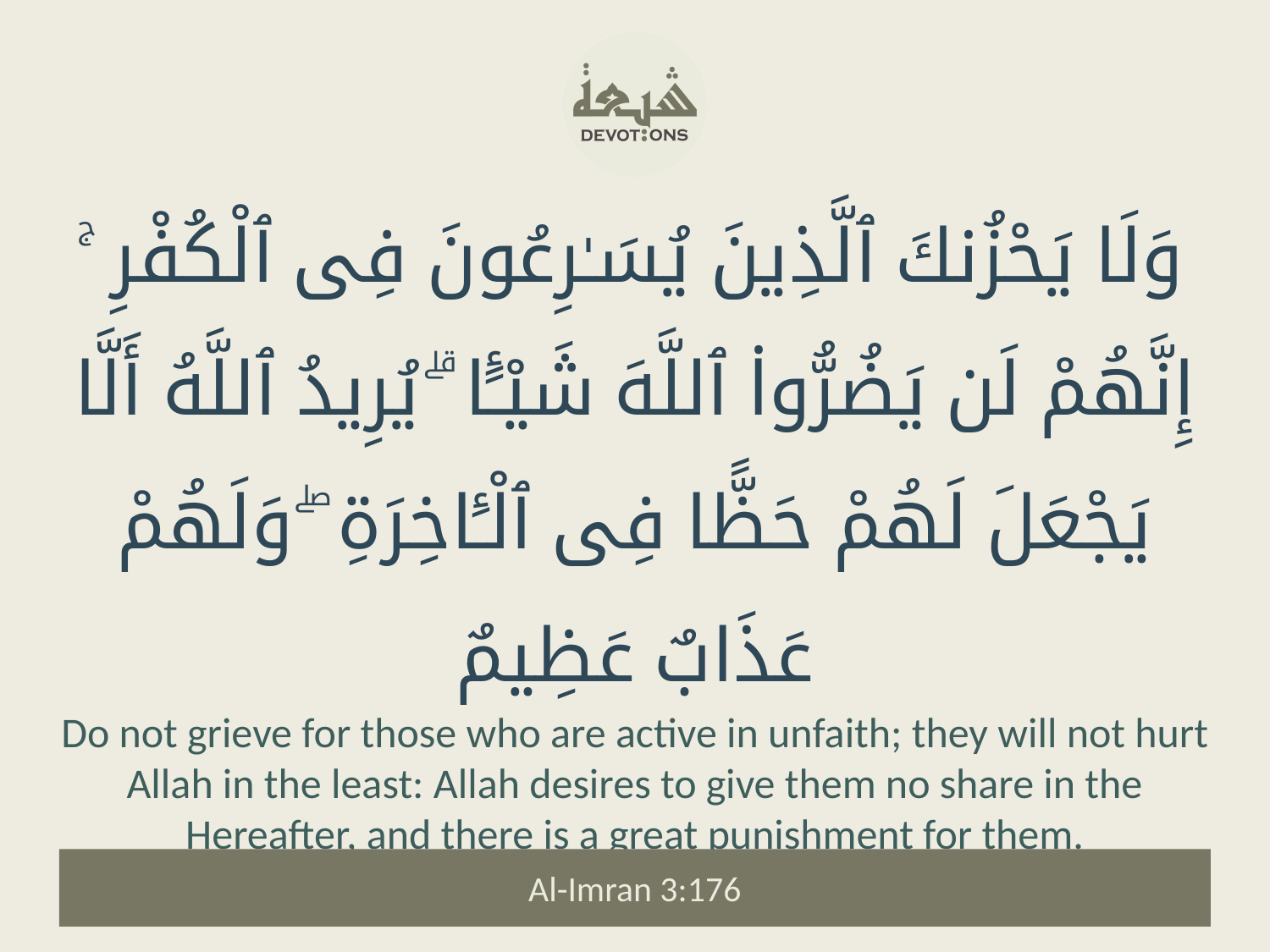

وَلَا يَحْزُنكَ ٱلَّذِينَ يُسَـٰرِعُونَ فِى ٱلْكُفْرِ ۚ إِنَّهُمْ لَن يَضُرُّوا۟ ٱللَّهَ شَيْـًٔا ۗ يُرِيدُ ٱللَّهُ أَلَّا يَجْعَلَ لَهُمْ حَظًّا فِى ٱلْـَٔاخِرَةِ ۖ وَلَهُمْ عَذَابٌ عَظِيمٌ
Do not grieve for those who are active in unfaith; they will not hurt Allah in the least: Allah desires to give them no share in the Hereafter, and there is a great punishment for them.
Al-Imran 3:176